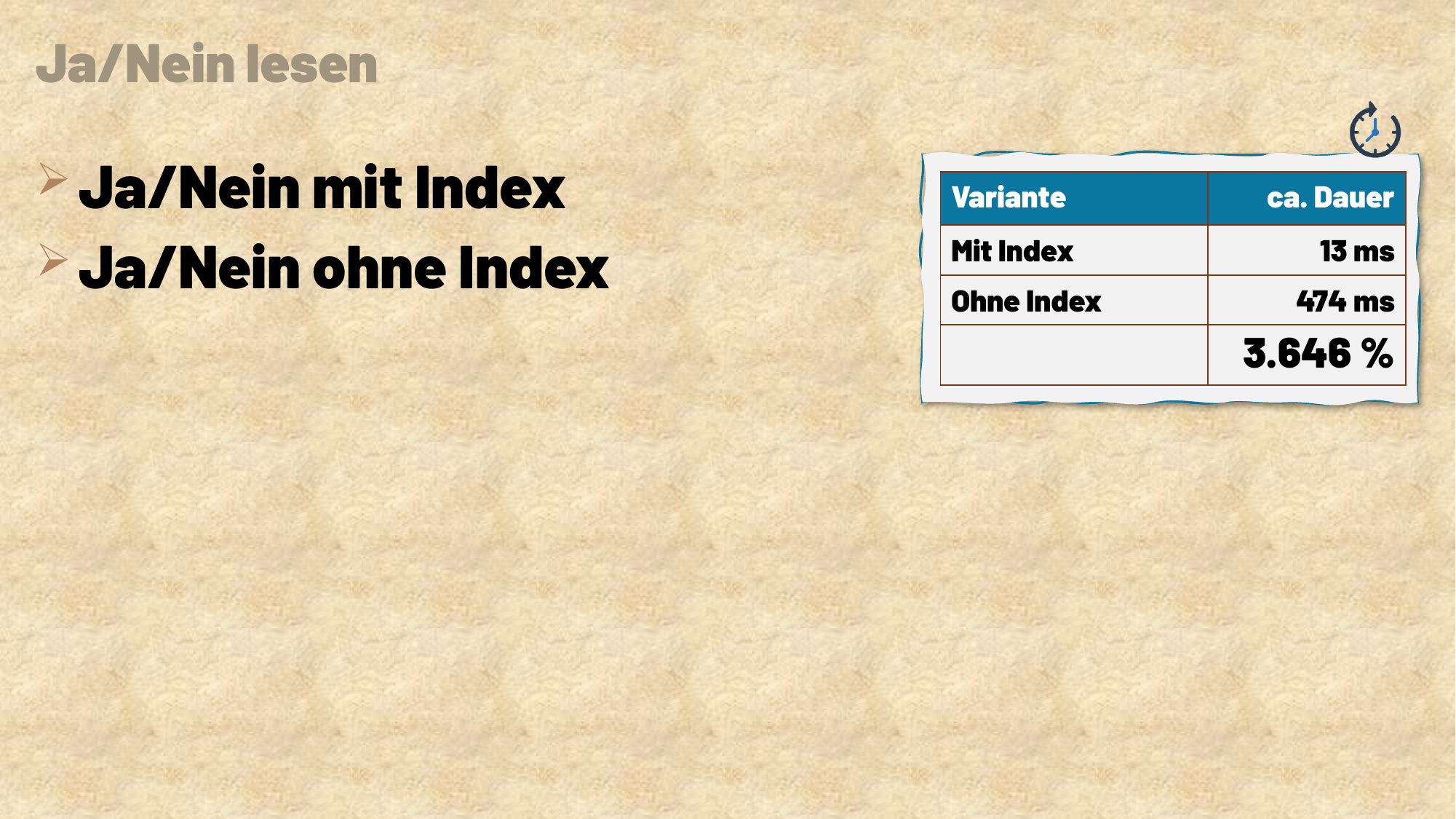

# Ja/Nein lesen
Ja/Nein mit Index
Ja/Nein ohne Index
Mit Index
13 ms
Ohne Index
474 ms
3.646 %